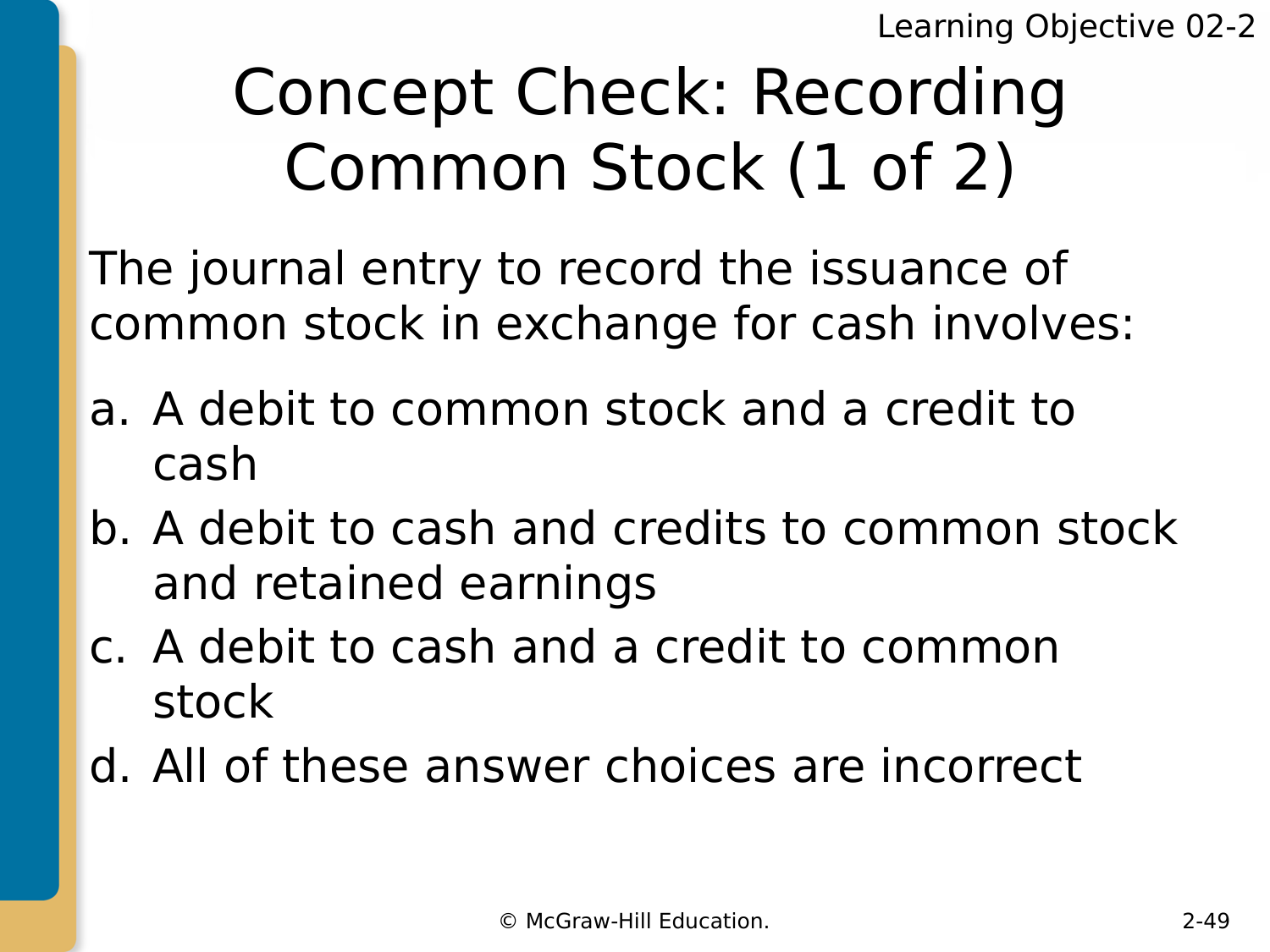

Learning Objective 02-2
# Concept Check: Recording Common Stock (1 of 2)
The journal entry to record the issuance of common stock in exchange for cash involves:
A debit to common stock and a credit to cash
A debit to cash and credits to common stock and retained earnings
A debit to cash and a credit to common stock
All of these answer choices are incorrect